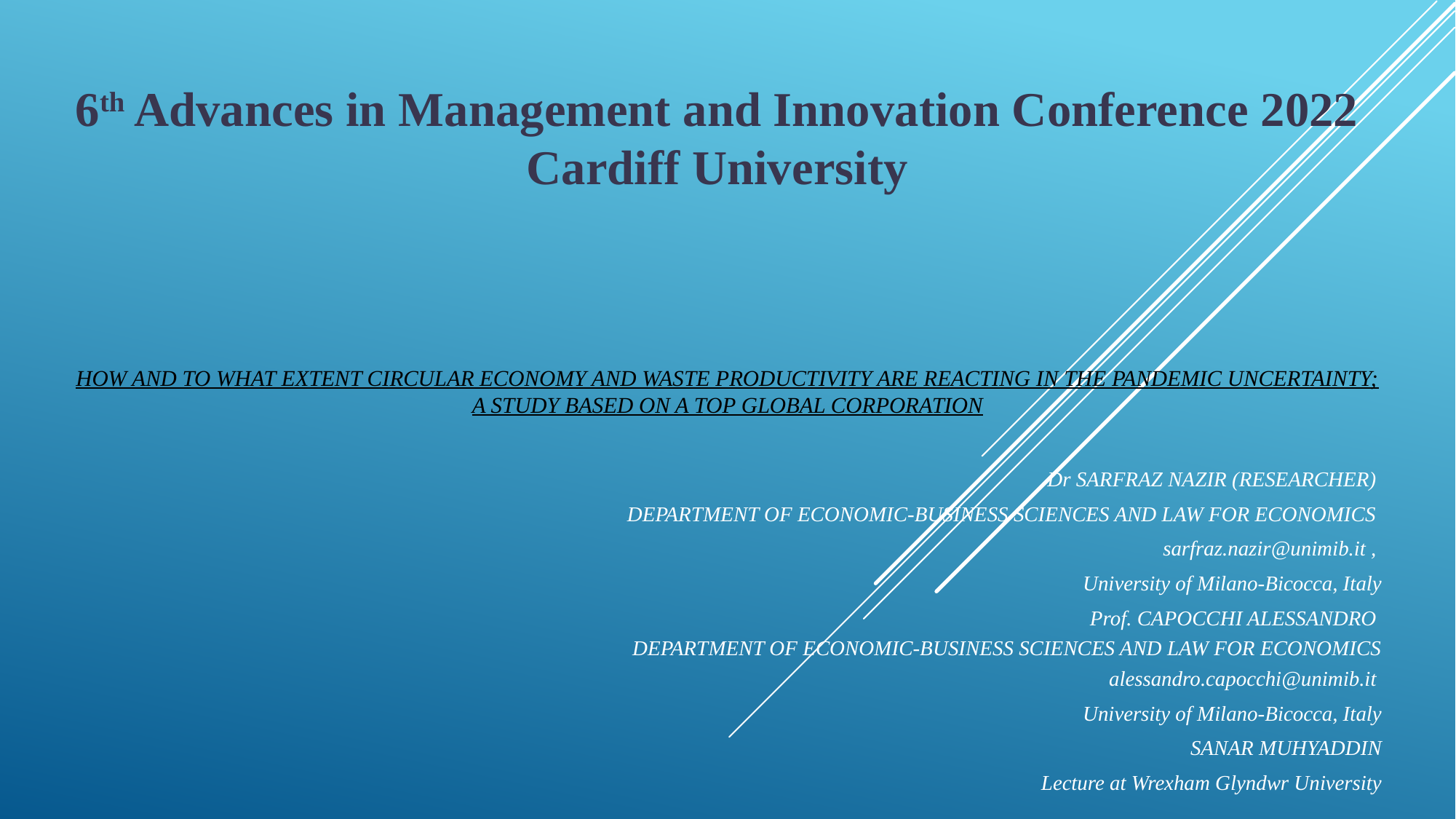

6th Advances in Management and Innovation Conference 2022 Cardiff University
# How and to what extent Circular Economy and Waste Productivity are reacting in the Pandemic Uncertainty; A study based on a top global corporation

Dr SARFRAZ NAZIR (RESEARCHER)
DEPARTMENT OF ECONOMIC-BUSINESS SCIENCES AND LAW FOR ECONOMICS
sarfraz.nazir@unimib.it ,
University of Milano-Bicocca, Italy
Prof. CAPOCCHI ALESSANDRO
DEPARTMENT OF ECONOMIC-BUSINESS SCIENCES AND LAW FOR ECONOMICS
alessandro.capocchi@unimib.it
University of Milano-Bicocca, Italy
SANAR MUHYADDIN
Lecture at Wrexham Glyndwr University